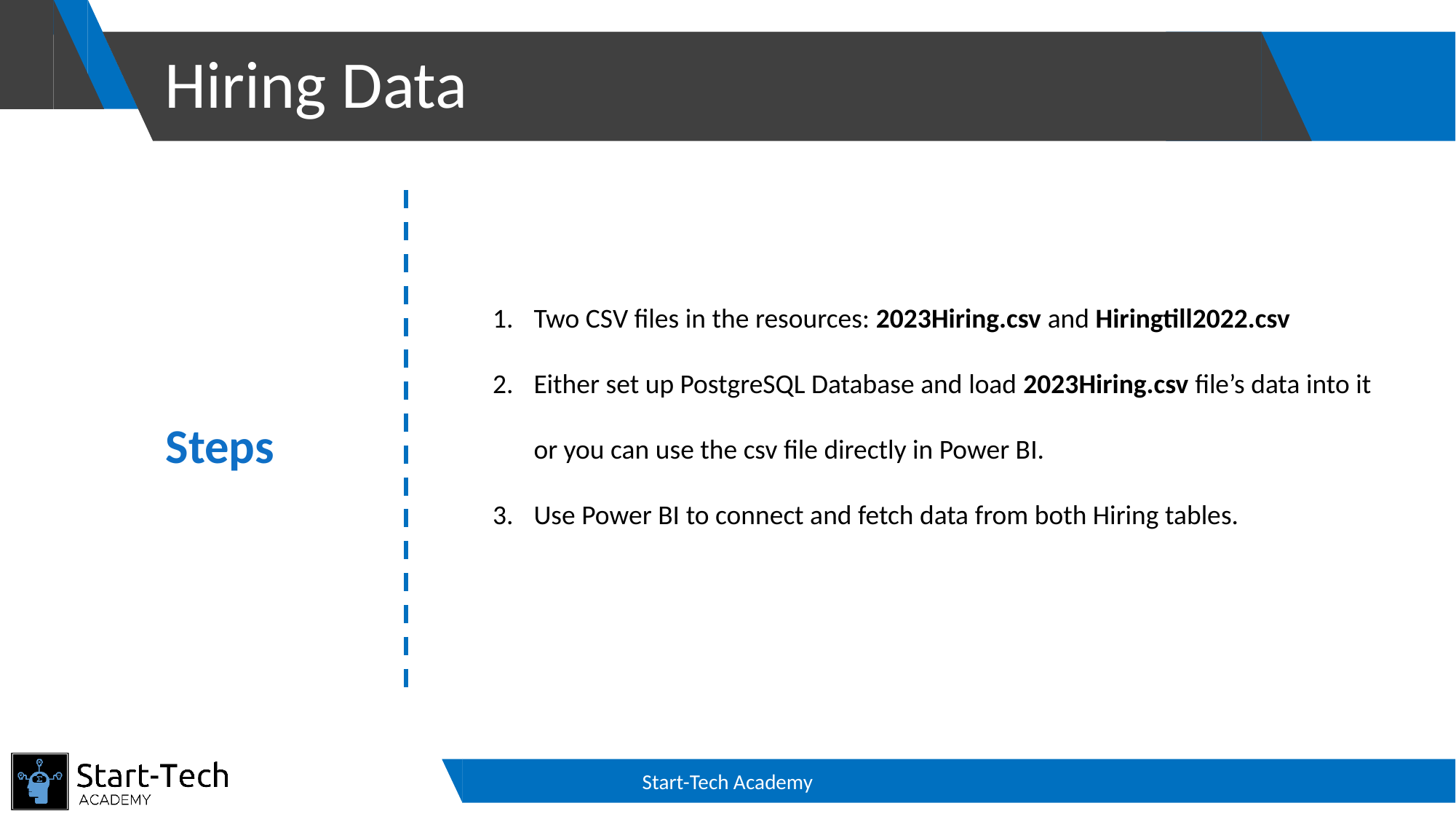

# Hiring Data
Two CSV files in the resources: 2023Hiring.csv and Hiringtill2022.csv
Either set up PostgreSQL Database and load 2023Hiring.csv file’s data into it or you can use the csv file directly in Power BI.
Use Power BI to connect and fetch data from both Hiring tables.
Steps
Start-Tech Academy